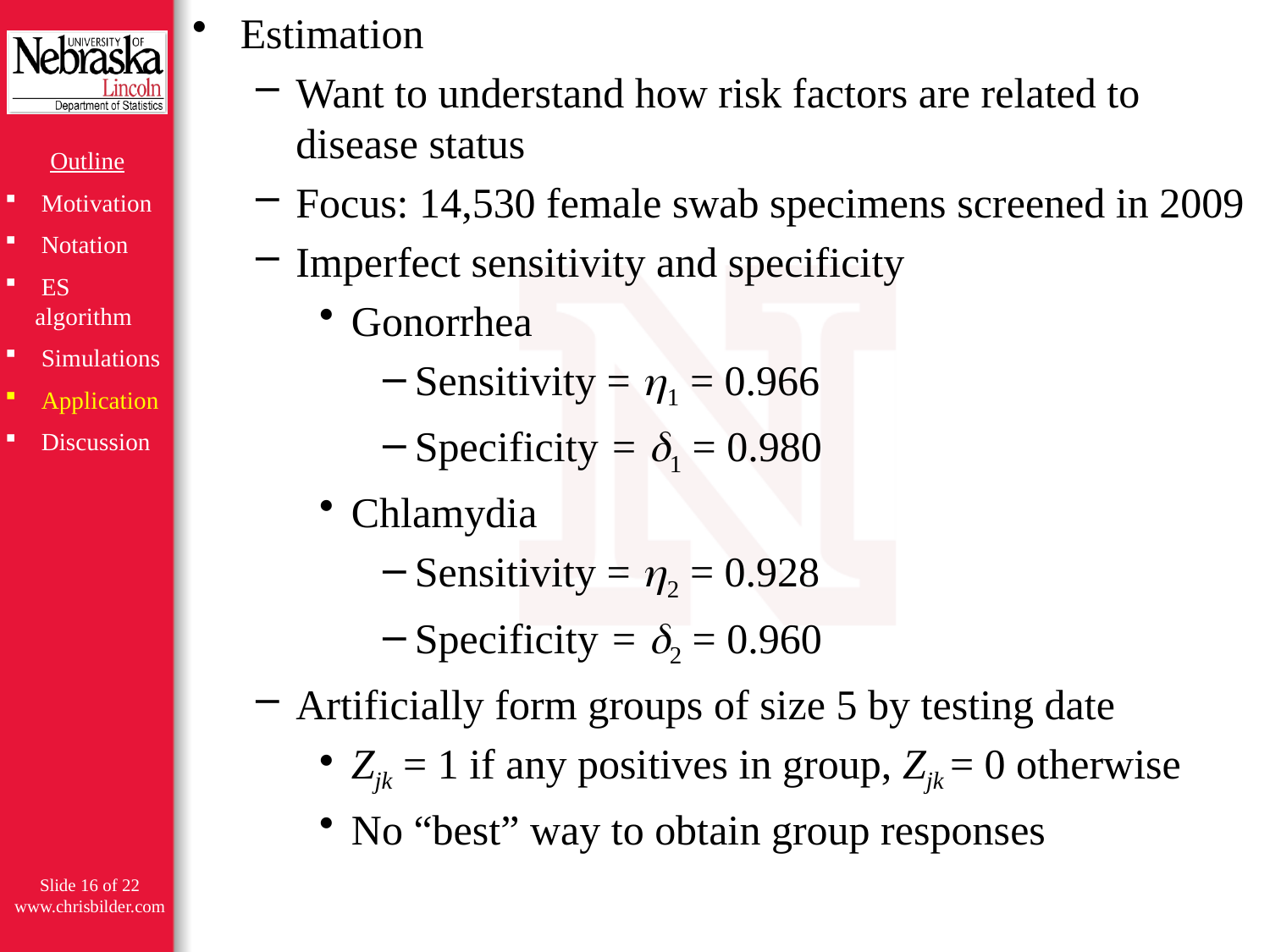

Estimation
Want to understand how risk factors are related to disease status
Focus: 14,530 female swab specimens screened in 2009
Imperfect sensitivity and specificity
Gonorrhea
Sensitivity = η1 = 0.966
Specificity = δ1 = 0.980
Chlamydia
Sensitivity = η2 = 0.928
Specificity = δ2 = 0.960
Artificially form groups of size 5 by testing date
Zjk = 1 if any positives in group, Zjk = 0 otherwise
No “best” way to obtain group responses

Outline
 Motivation
 Notation
 ES algorithm
 Simulations
 Application
 Discussion